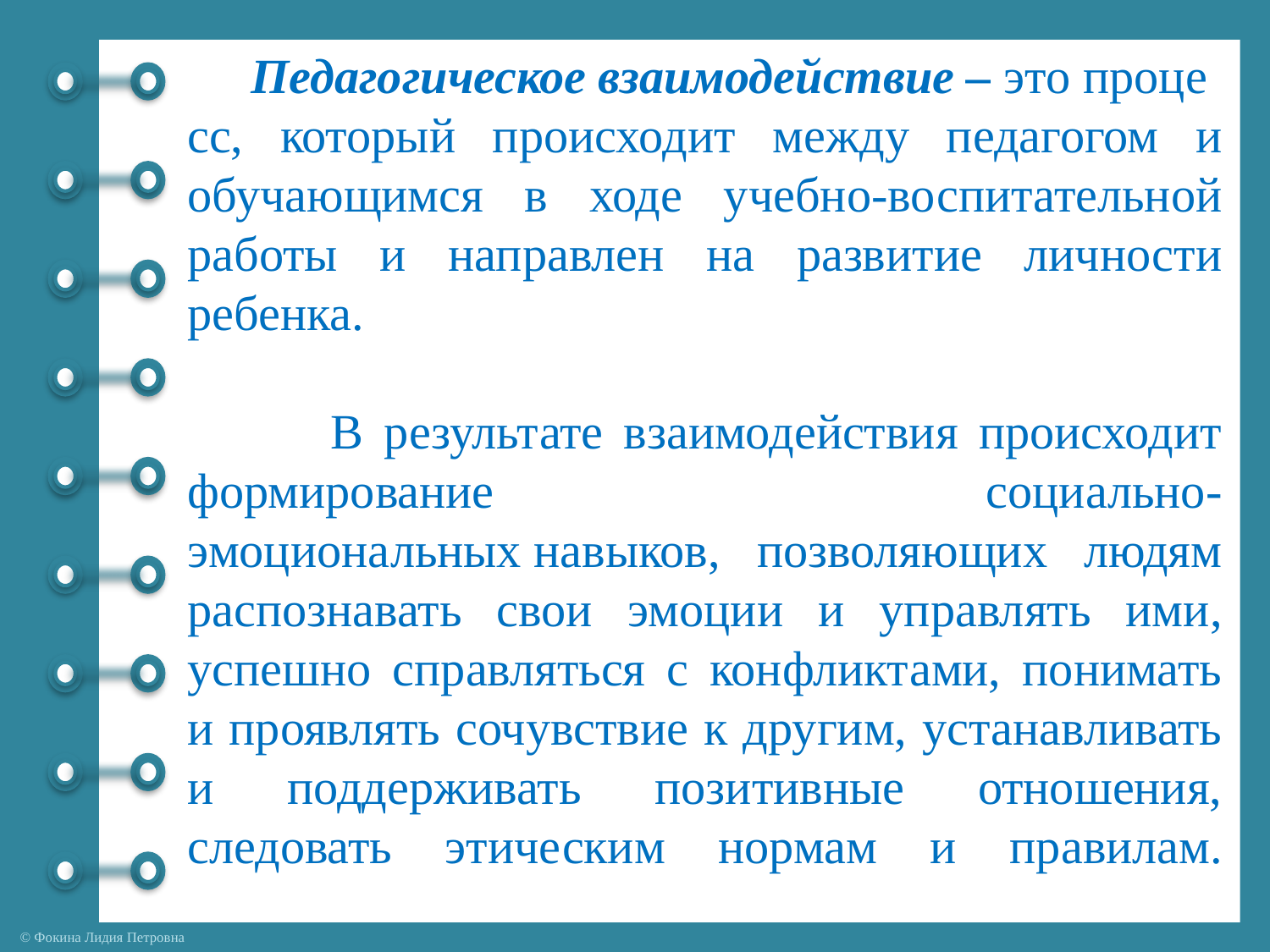

# Педагогическое взаимодействие – это процесс, который происходит между педагогом и обучающимся в ходе учебно-воспитательной работы и направлен на развитие личности ребенка. В результате взаимодействия происходит формирование социально-эмоциональных навыков, позволяющих людям распознавать свои эмоции и управлять ими, успешно справляться с конфликтами, понимать и проявлять сочувствие к другим, устанавливать и поддерживать позитивные отношения, следовать этическим нормам и правилам.